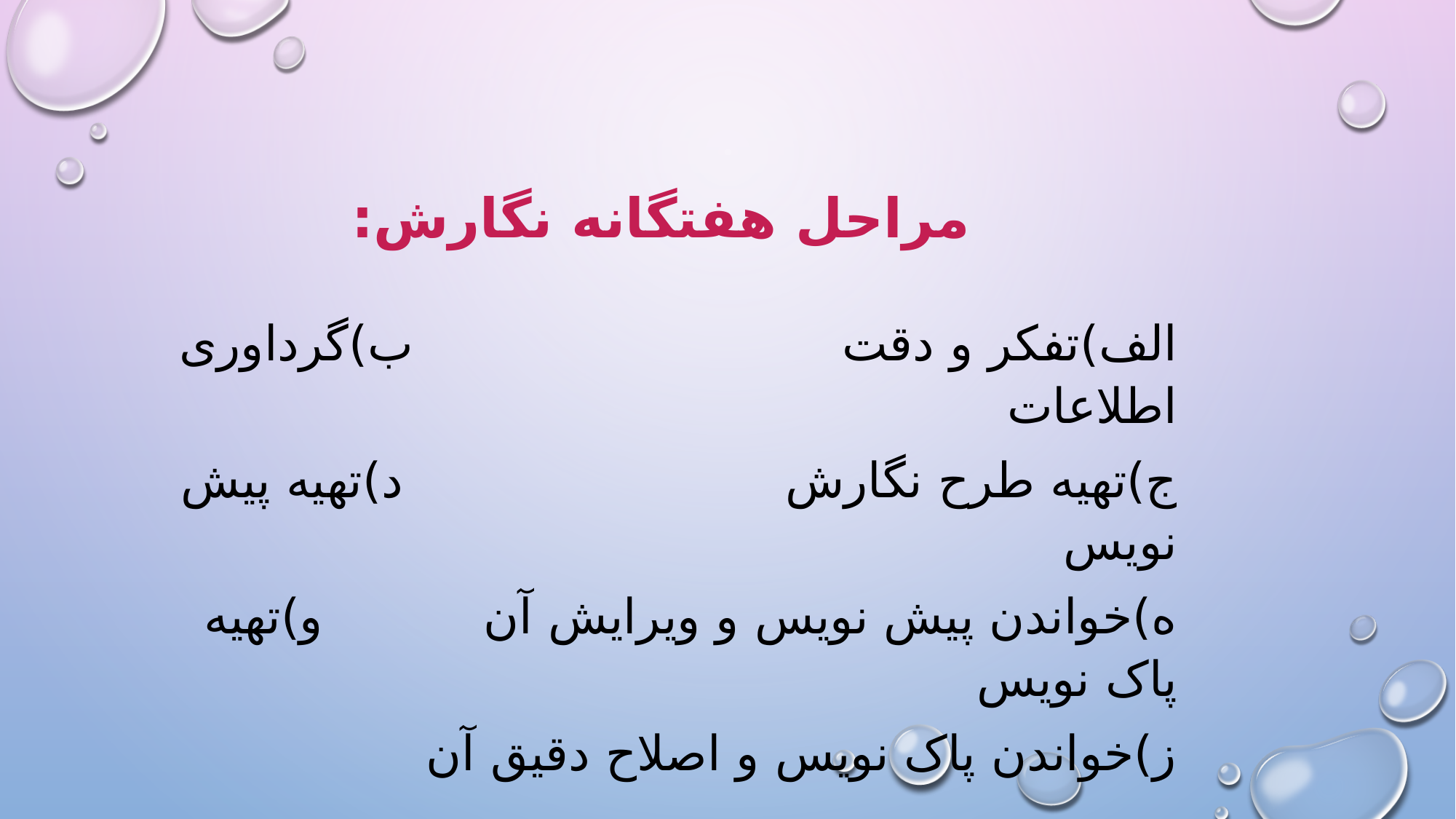

مراحل هفتگانه نگارش:

الف)تفکر و دقت                                                        ب)گرداوری اطلاعات
ج)تهیه طرح نگارش                                                  د)تهیه پیش نویس
ه)خواندن پیش نویس و ویرایش آن                     و)تهیه پاک نویس
ز)خواندن پاک نویس و اصلاح دقیق آن